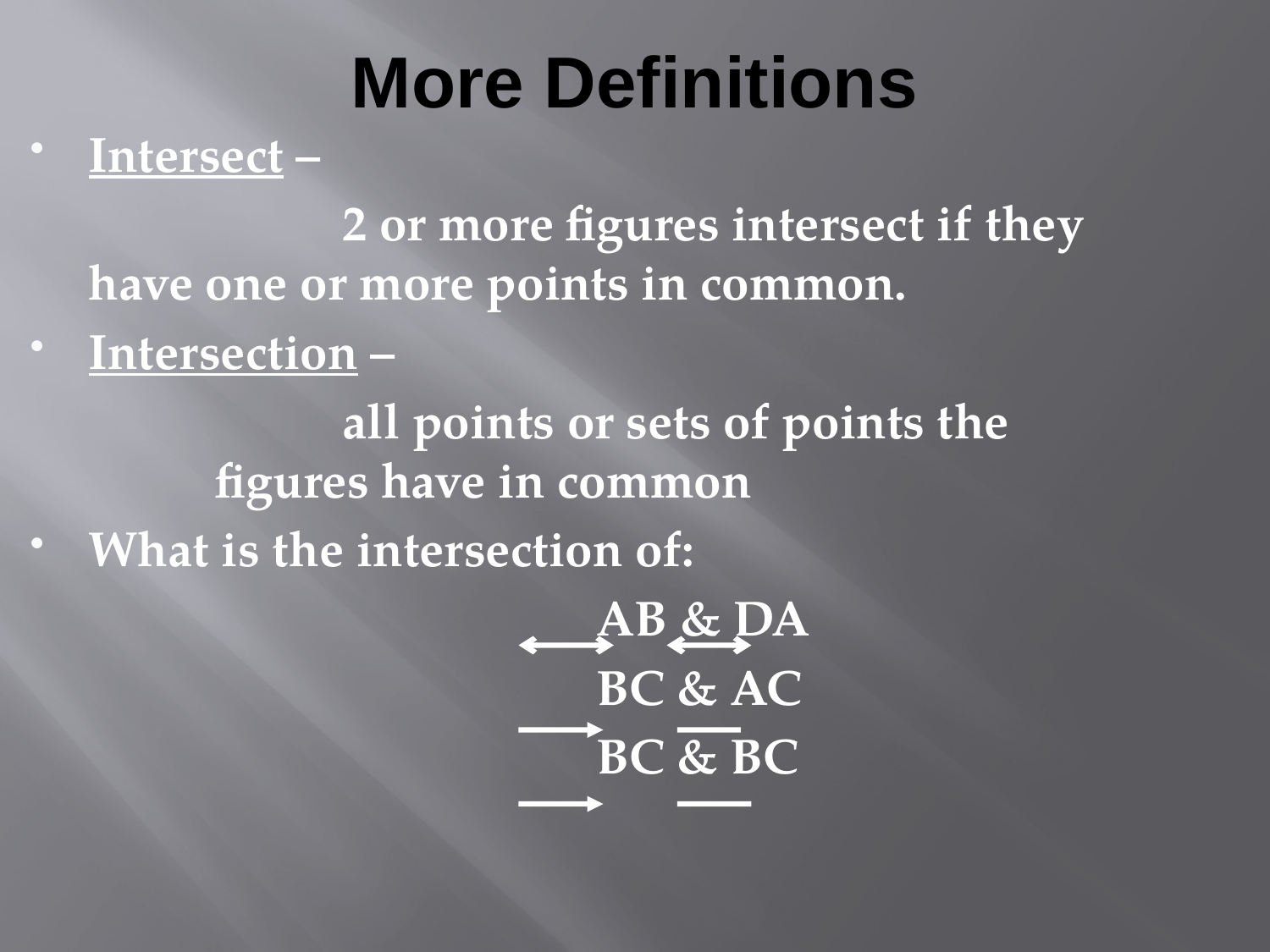

# More Definitions
Intersect –
			2 or more figures intersect if they 		have one or more points in common.
Intersection –
			all points or sets of points the 			figures have in common
What is the intersection of:
					AB & DA
					BC & AC
					BC & BC